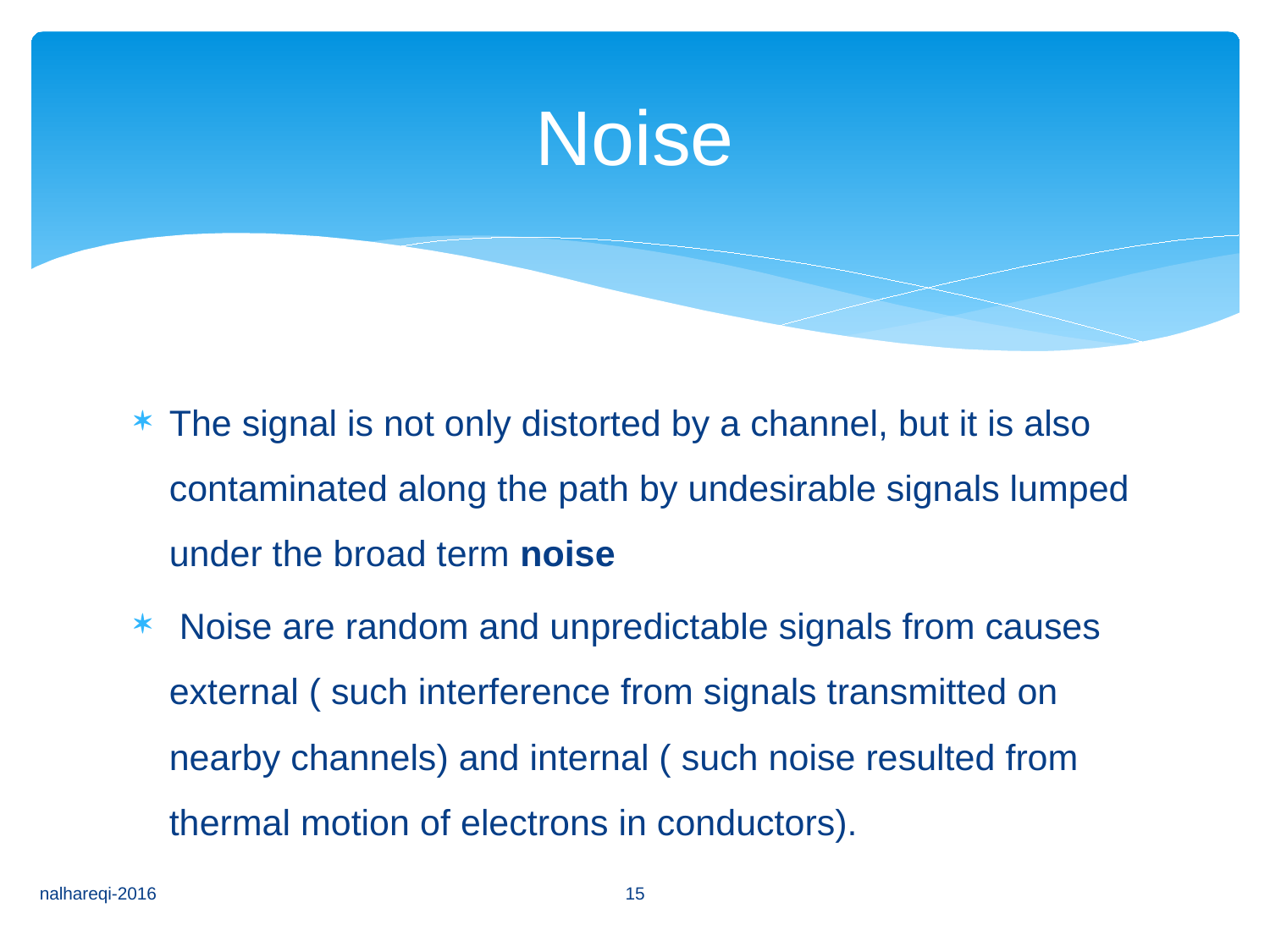

# Noise
The signal is not only distorted by a channel, but it is also contaminated along the path by undesirable signals lumped under the broad term noise
 Noise are random and unpredictable signals from causes external ( such interference from signals transmitted on nearby channels) and internal ( such noise resulted from thermal motion of electrons in conductors).
15
nalhareqi-2016